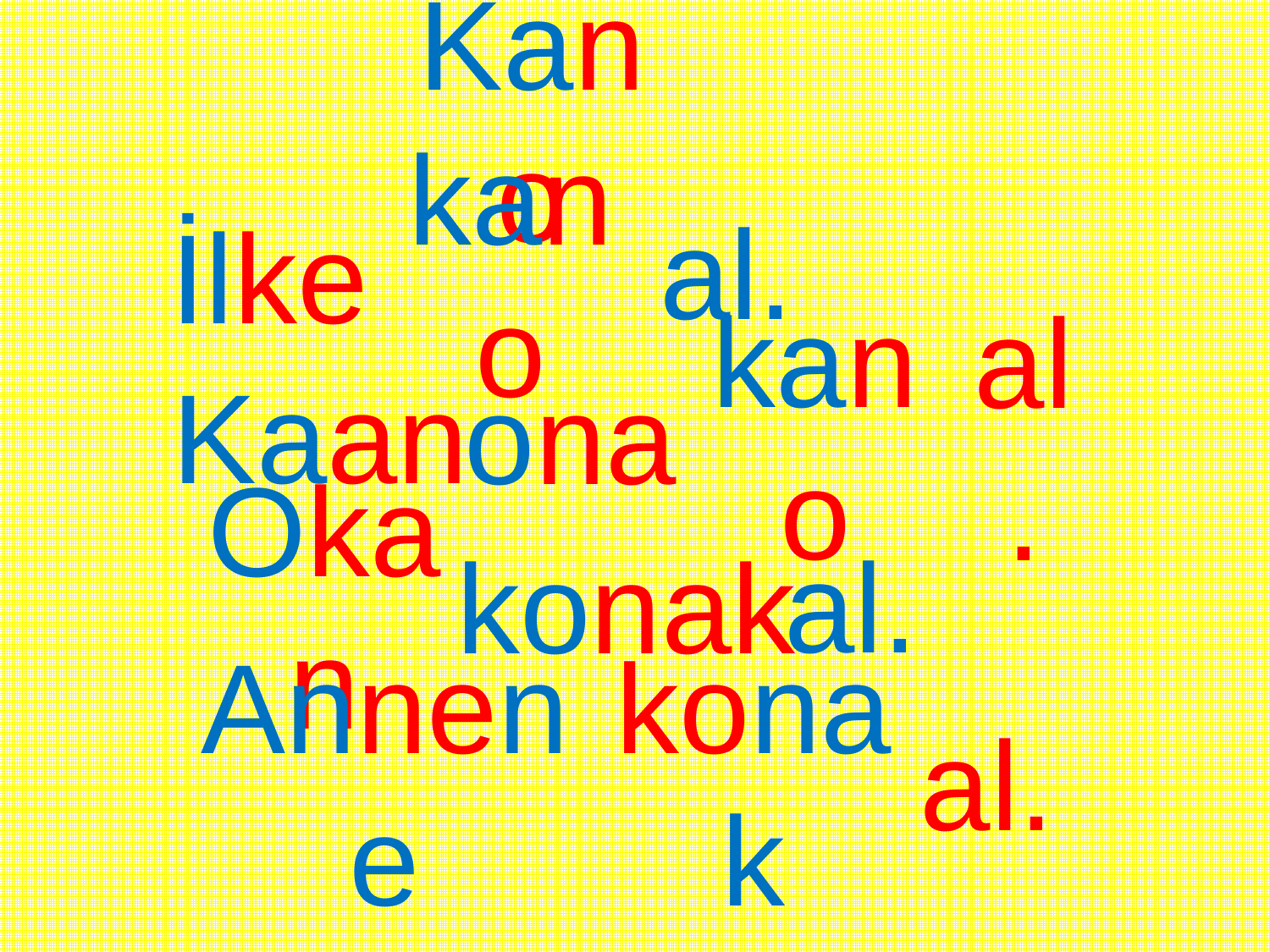

Kano
al.
kano
İlke
Kaan
kano
ona
al.
al.
Okan
konak
Annene
konak
al.